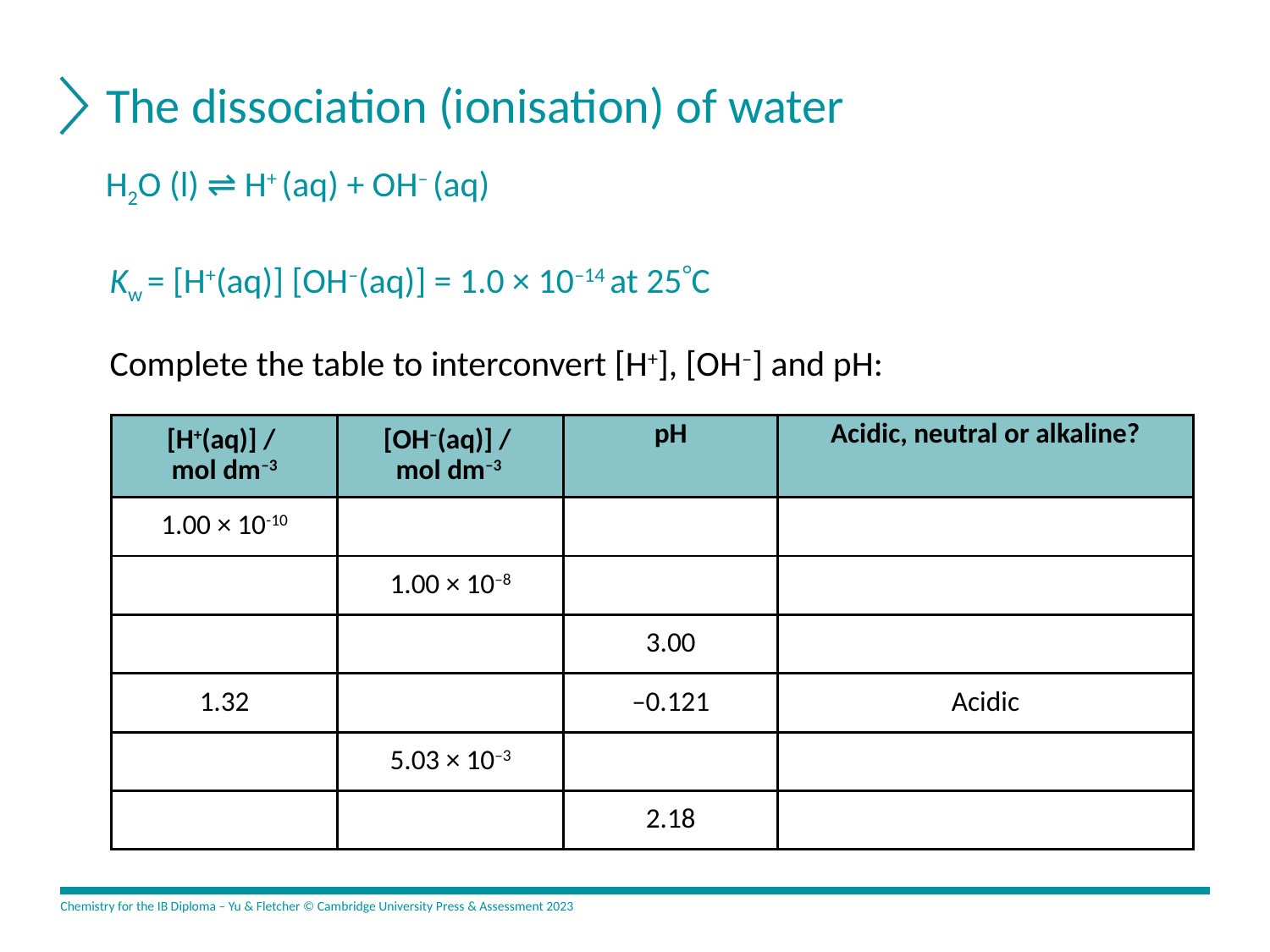

# The dissociation (ionisation) of water
H2O (l) ⇌ H+ (aq) + OH– (aq)
Kw = [H+(aq)] [OH–(aq)] = 1.0 × 10–14 at 25°C
Complete the table to interconvert [H+], [OH–] and pH:
| [H+(aq)] / mol dm–3 | [OH–(aq)] / mol dm–3 | pH | Acidic, neutral or alkaline? |
| --- | --- | --- | --- |
| 1.00 × 10-10 |  |  |  |
|  | 1.00 × 10–8 |  |  |
|  |  | 3.00 |  |
| 1.32 |  | –0.121 | Acidic |
|  | 5.03 × 10–3 |  |  |
|  |  | 2.18 |  |